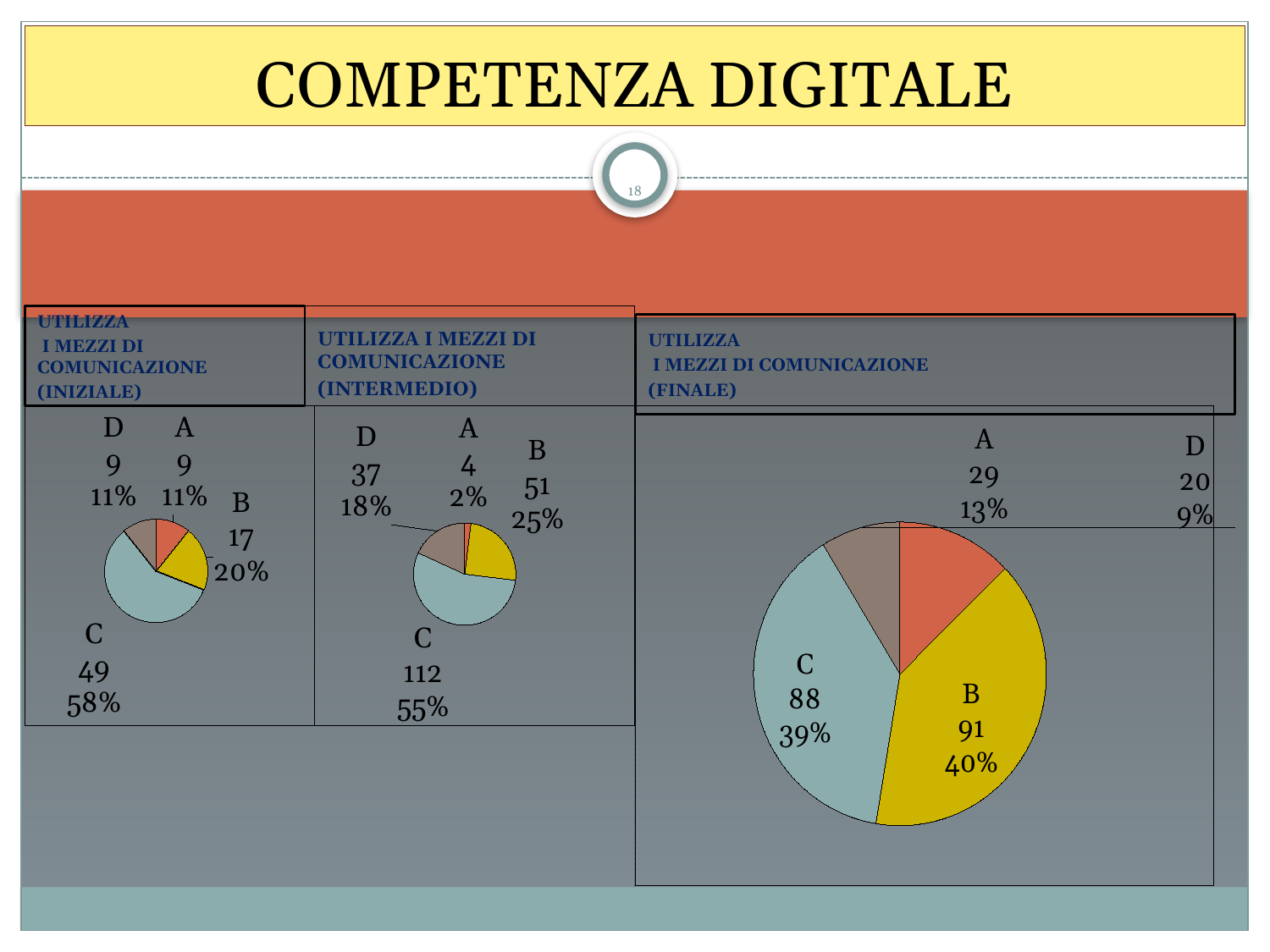

# COMPETENZA DIGITALE
18
UTILIZZA
 I MEZZI DI COMUNICAZIONE
(INIZIALE)
UTILIZZA I MEZZI DI COMUNICAZIONE
(INTERMEDIO)
UTILIZZA
 I MEZZI DI COMUNICAZIONE
(FINALE)

### Chart

| Category | Vendite |
|---|---|
| A | 4.0 |
| B | 51.0 |
| C | 112.0 |
| D | 37.0 |

### Chart

| Category | Vendite |
|---|---|
| A | 29.0 |
| B | 91.0 |
| C | 88.0 |
| D | 20.0 |

### Chart

| Category | Vendite |
|---|---|
| A | 9.0 |
| B | 17.0 |
| C | 49.0 |
| D | 9.0 |